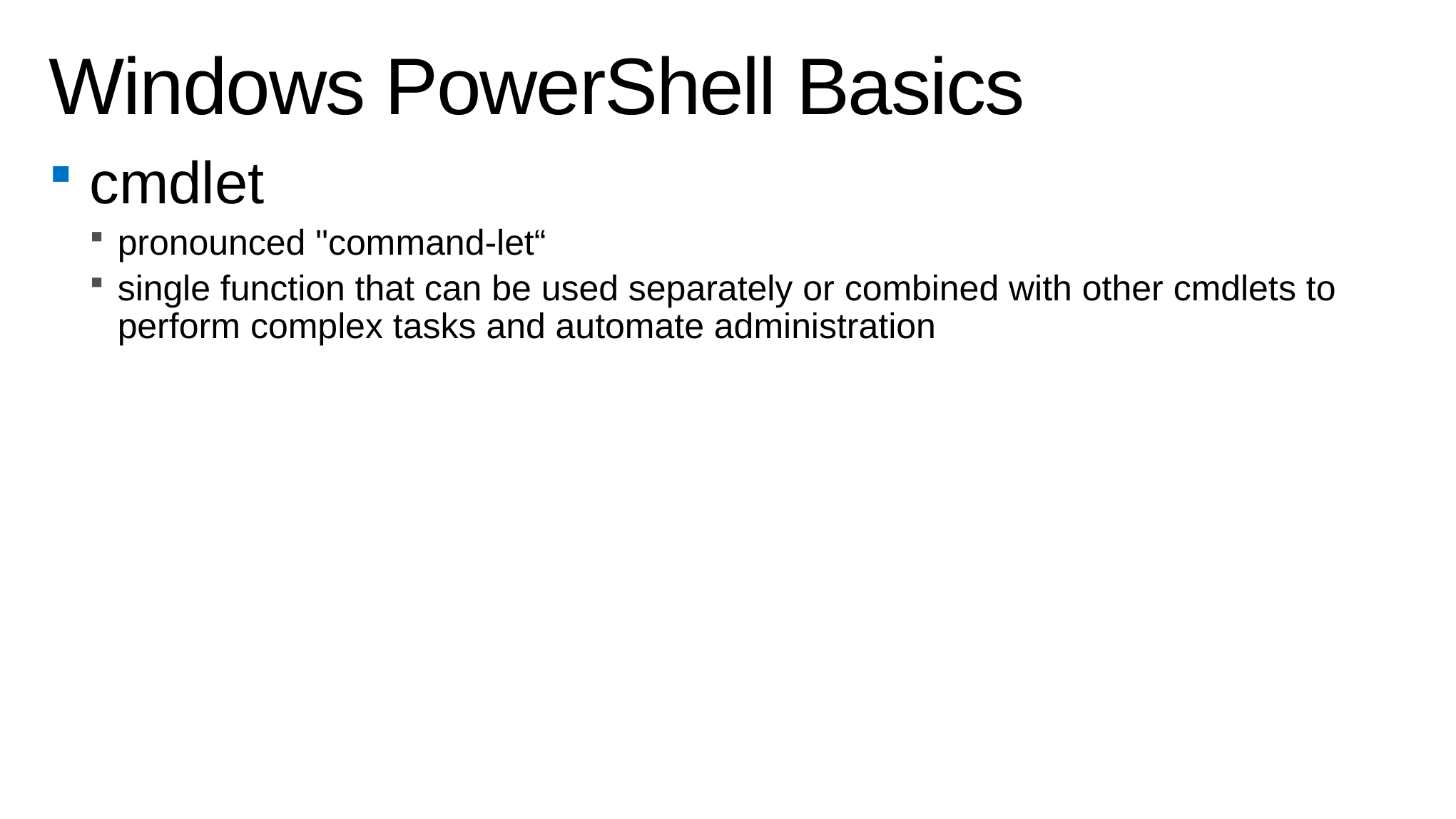

# Windows PowerShell Basics
cmdlet
pronounced "command-let“
single function that can be used separately or combined with other cmdlets to perform complex tasks and automate administration